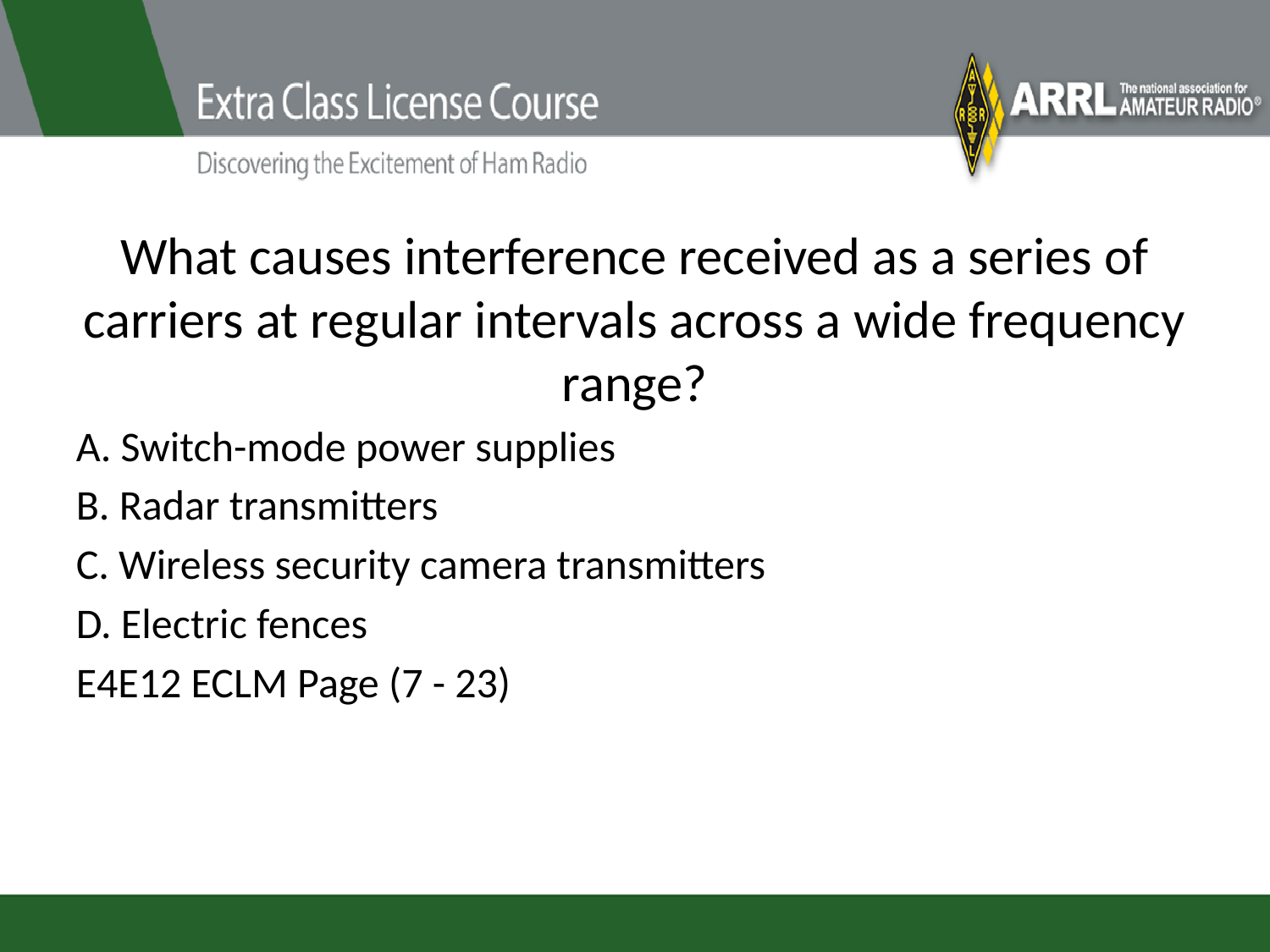

# What causes interference received as a series of carriers at regular intervals across a wide frequency range?
A. Switch-mode power supplies
B. Radar transmitters
C. Wireless security camera transmitters
D. Electric fences
E4E12 ECLM Page (7 - 23)